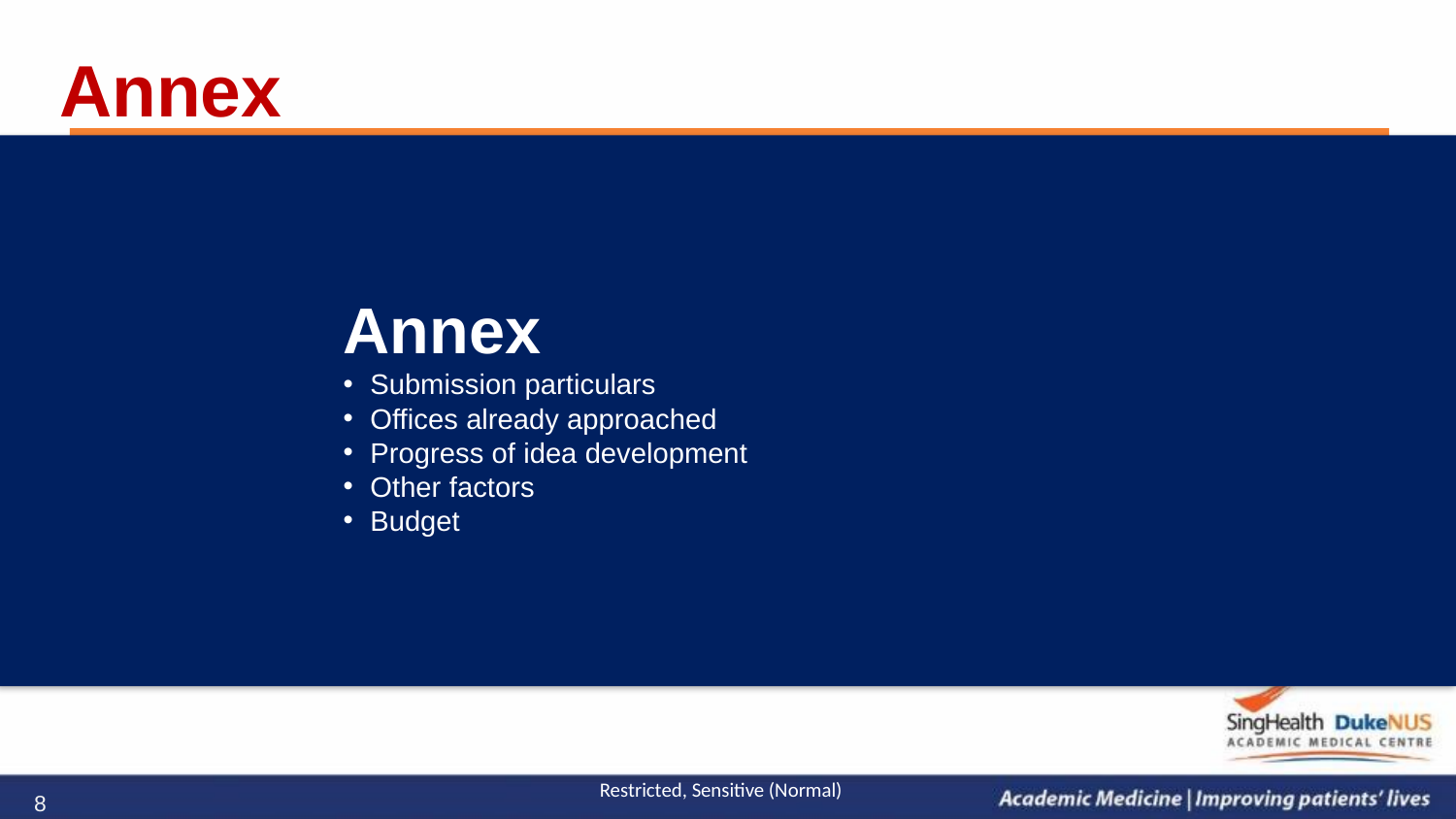

# Annex

Annex
Submission particulars
Offices already approached
Progress of idea development
Other factors
Budget